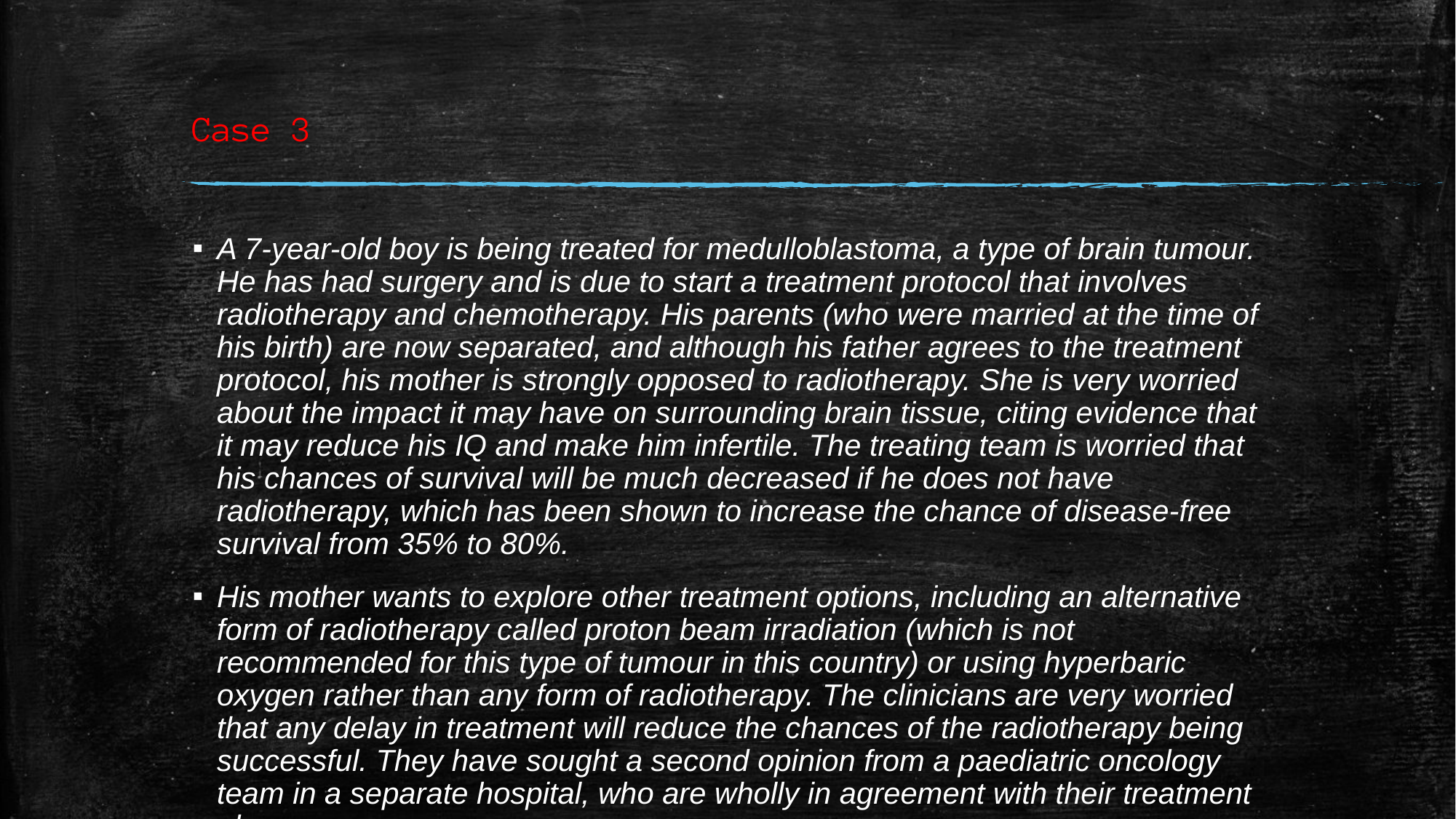

# Case 3
A 7-year-old boy is being treated for medulloblastoma, a type of brain tumour. He has had surgery and is due to start a treatment protocol that involves radiotherapy and chemotherapy. His parents (who were married at the time of his birth) are now separated, and although his father agrees to the treatment protocol, his mother is strongly opposed to radiotherapy. She is very worried about the impact it may have on surrounding brain tissue, citing evidence that it may reduce his IQ and make him infertile. The treating team is worried that his chances of survival will be much decreased if he does not have radiotherapy, which has been shown to increase the chance of disease-free survival from 35% to 80%.
His mother wants to explore other treatment options, including an alternative form of radiotherapy called proton beam irradiation (which is not recommended for this type of tumour in this country) or using hyperbaric oxygen rather than any form of radiotherapy. The clinicians are very worried that any delay in treatment will reduce the chances of the radiotherapy being successful. They have sought a second opinion from a paediatric oncology team in a separate hospital, who are wholly in agreement with their treatment plan.